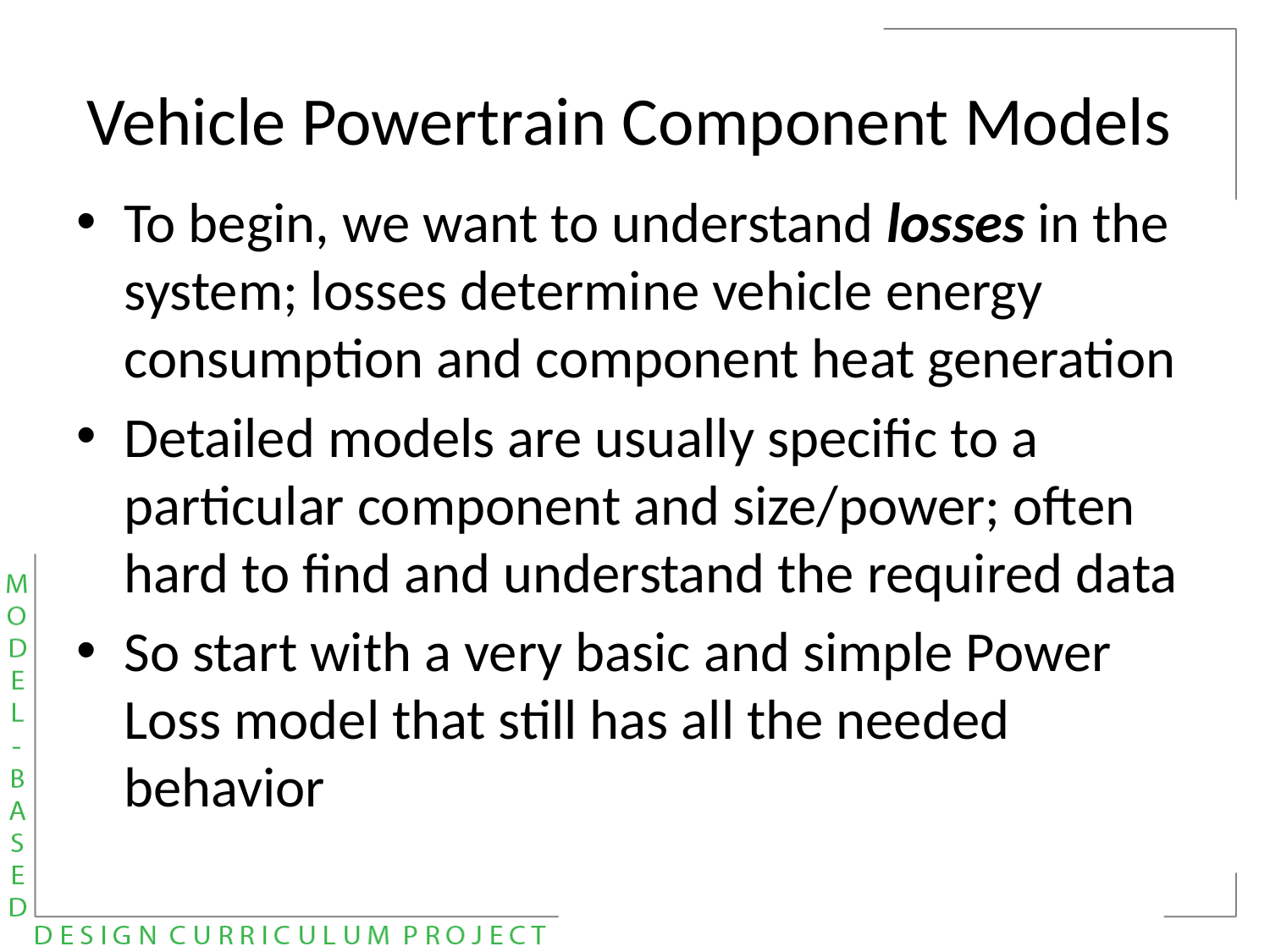

# Vehicle Powertrain Component Models
To begin, we want to understand losses in the system; losses determine vehicle energy consumption and component heat generation
Detailed models are usually specific to a particular component and size/power; often hard to find and understand the required data
So start with a very basic and simple Power Loss model that still has all the needed behavior